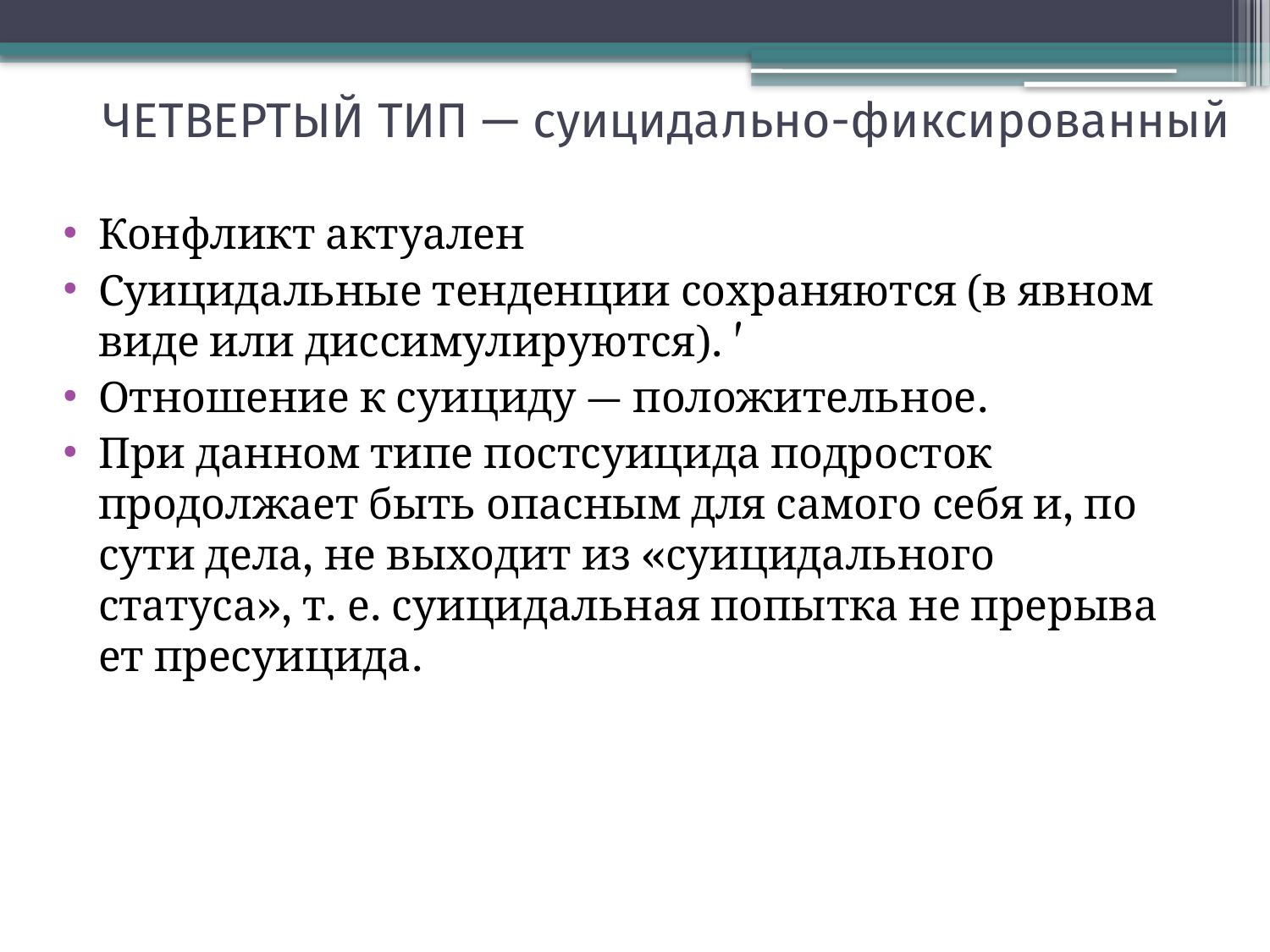

# ЧЕТВЕРТЫЙ ТИП — суицидально-фиксированный
Конфликт актуален
Суицидальные тенденции сохраняются (в явном виде или диссимулируются).	'
Отношение к суициду — положительное.
При данном типе постсуицида подросток продолжает быть опасным для самого себя и, по сути дела, не выходит из «суицидального статуса», т. е. суицидальная попытка не прерыва­ет пресуицида.